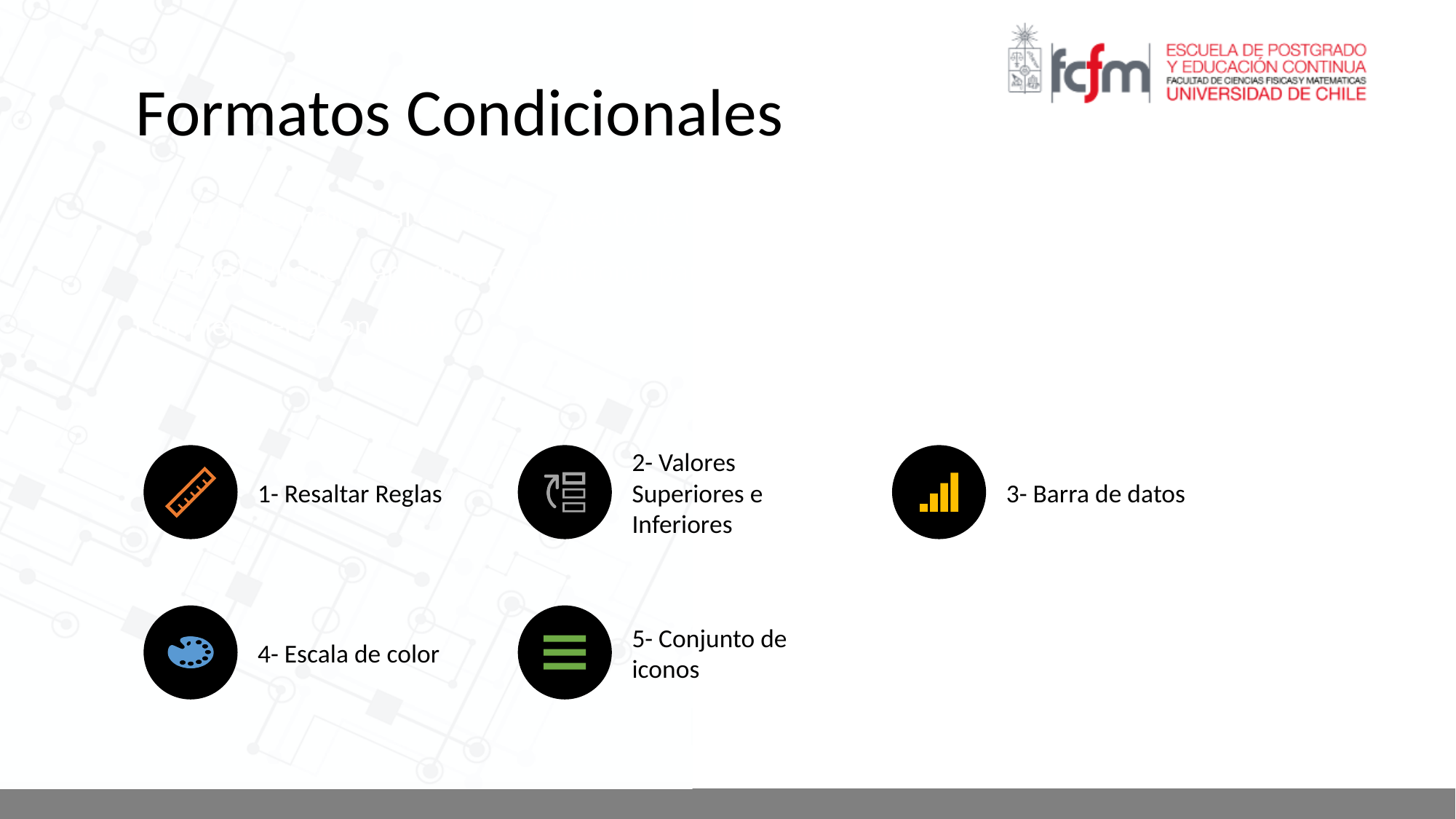

# Formatos Condicionales
El formato condicional cambia el aspecto de un rango de celdas en función de una condición (o criterios). Puede usar formato condicional para resaltar celdas que contienen valores que cumplen cierta condición.
1- Resaltar Reglas
2- Valores Superiores e Inferiores
3- Barra de datos
4- Escala de color
5- Conjunto de iconos